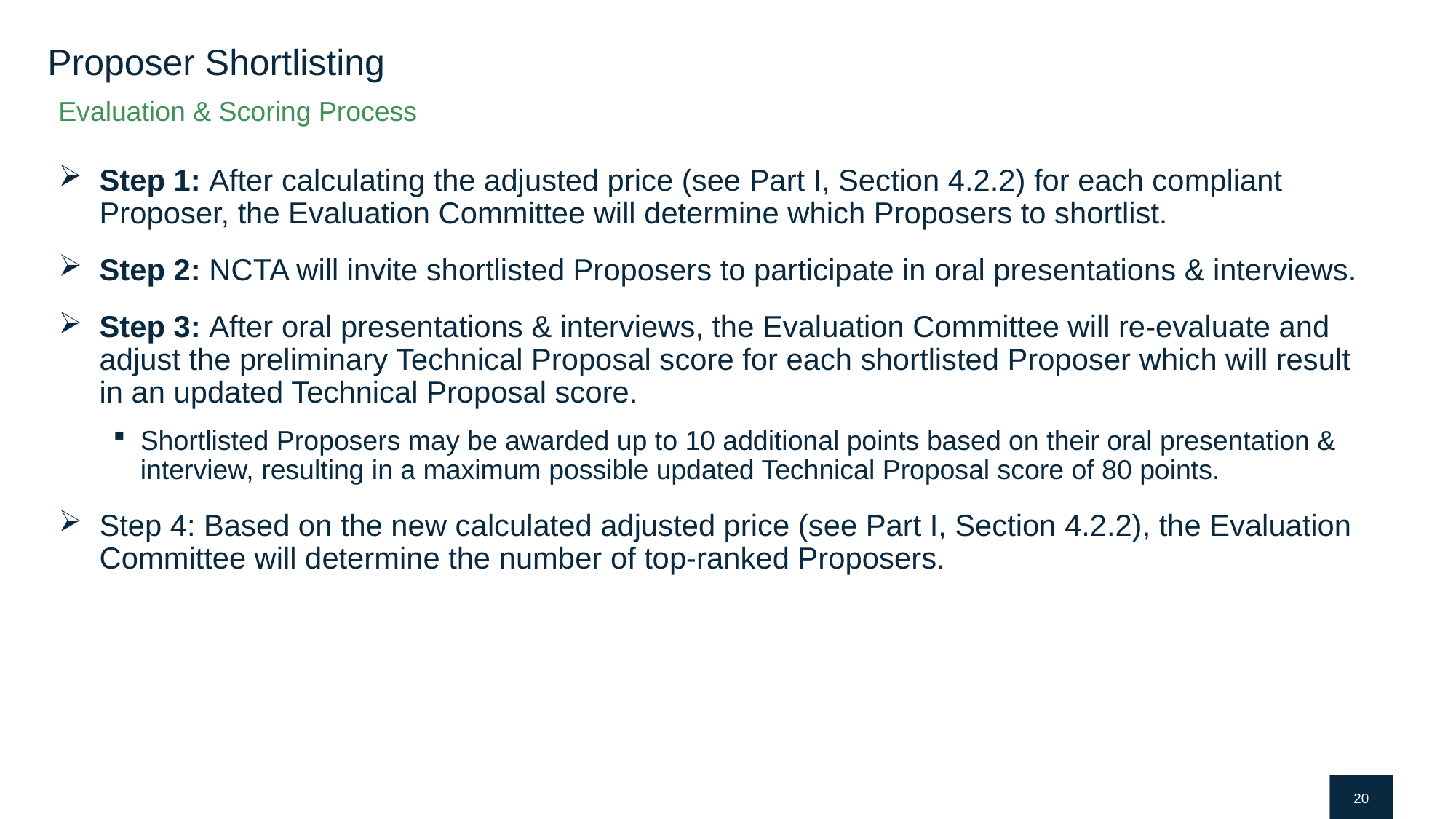

# Proposer Shortlisting
Evaluation & Scoring Process
Step 1: After calculating the adjusted price (see Part I, Section 4.2.2) for each compliant Proposer, the Evaluation Committee will determine which Proposers to shortlist.
Step 2: NCTA will invite shortlisted Proposers to participate in oral presentations & interviews.
Step 3: After oral presentations & interviews, the Evaluation Committee will re-evaluate and adjust the preliminary Technical Proposal score for each shortlisted Proposer which will result in an updated Technical Proposal score.
Shortlisted Proposers may be awarded up to 10 additional points based on their oral presentation & interview, resulting in a maximum possible updated Technical Proposal score of 80 points.
Step 4: Based on the new calculated adjusted price (see Part I, Section 4.2.2), the Evaluation Committee will determine the number of top-ranked Proposers.

20